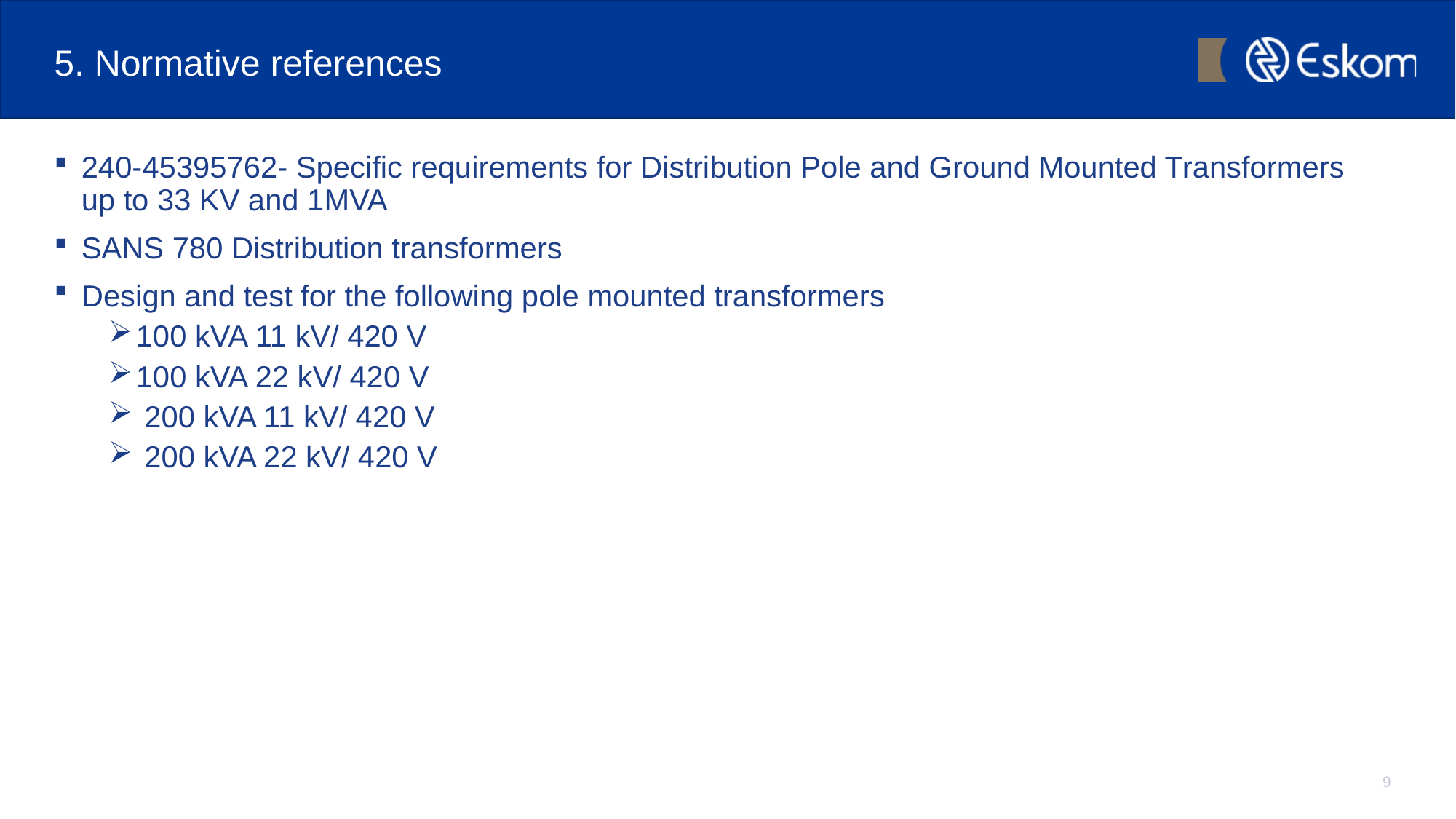

# 5. Normative references
240-45395762- Specific requirements for Distribution Pole and Ground Mounted Transformers up to 33 KV and 1MVA
SANS 780 Distribution transformers
Design and test for the following pole mounted transformers
100 kVA 11 kV/ 420 V
100 kVA 22 kV/ 420 V
 200 kVA 11 kV/ 420 V
 200 kVA 22 kV/ 420 V

9